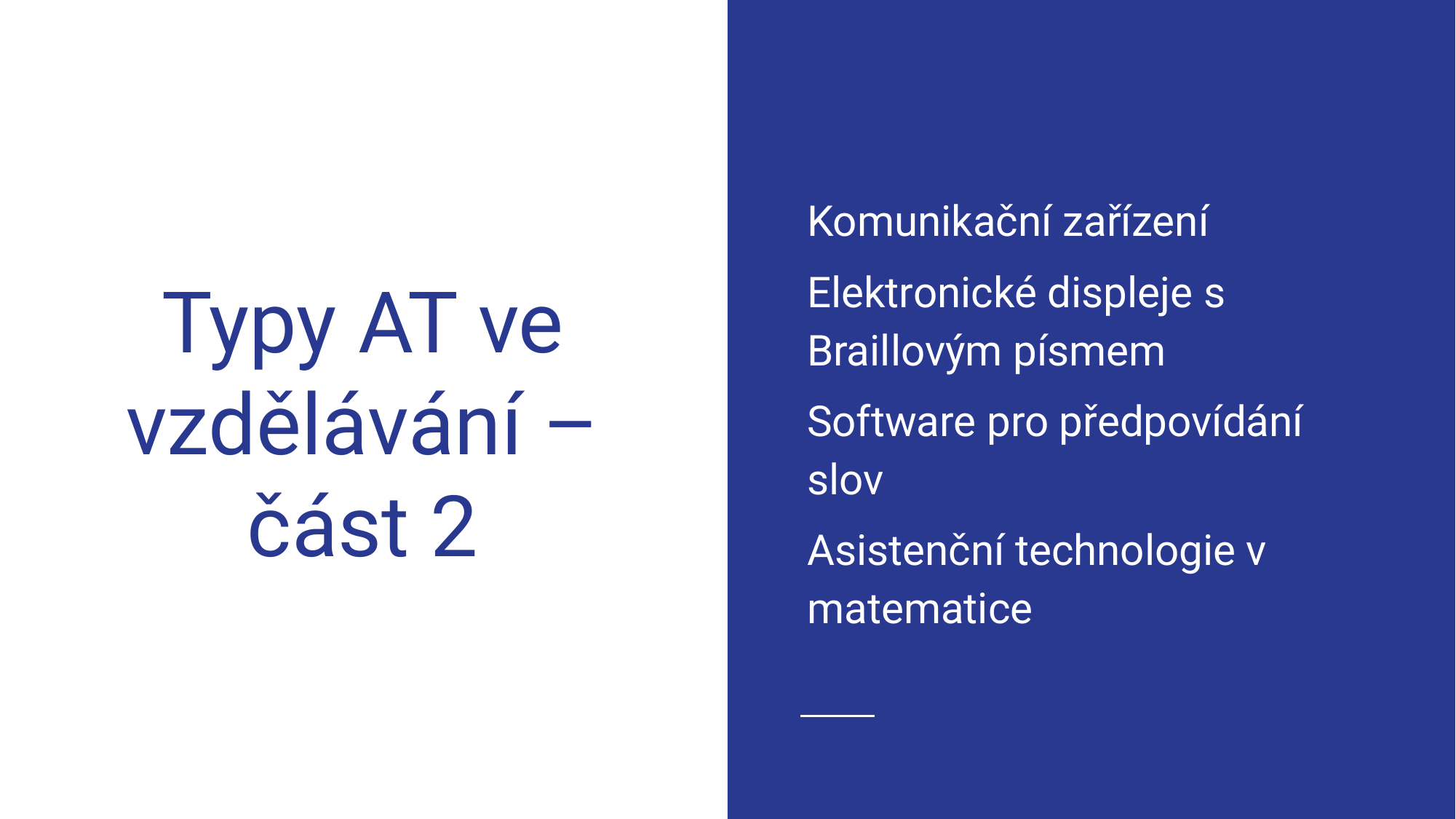

Komunikační zařízení
Elektronické displeje s Braillovým písmem
Software pro předpovídání slov
Asistenční technologie v matematice
# Typy AT ve vzdělávání – část 2